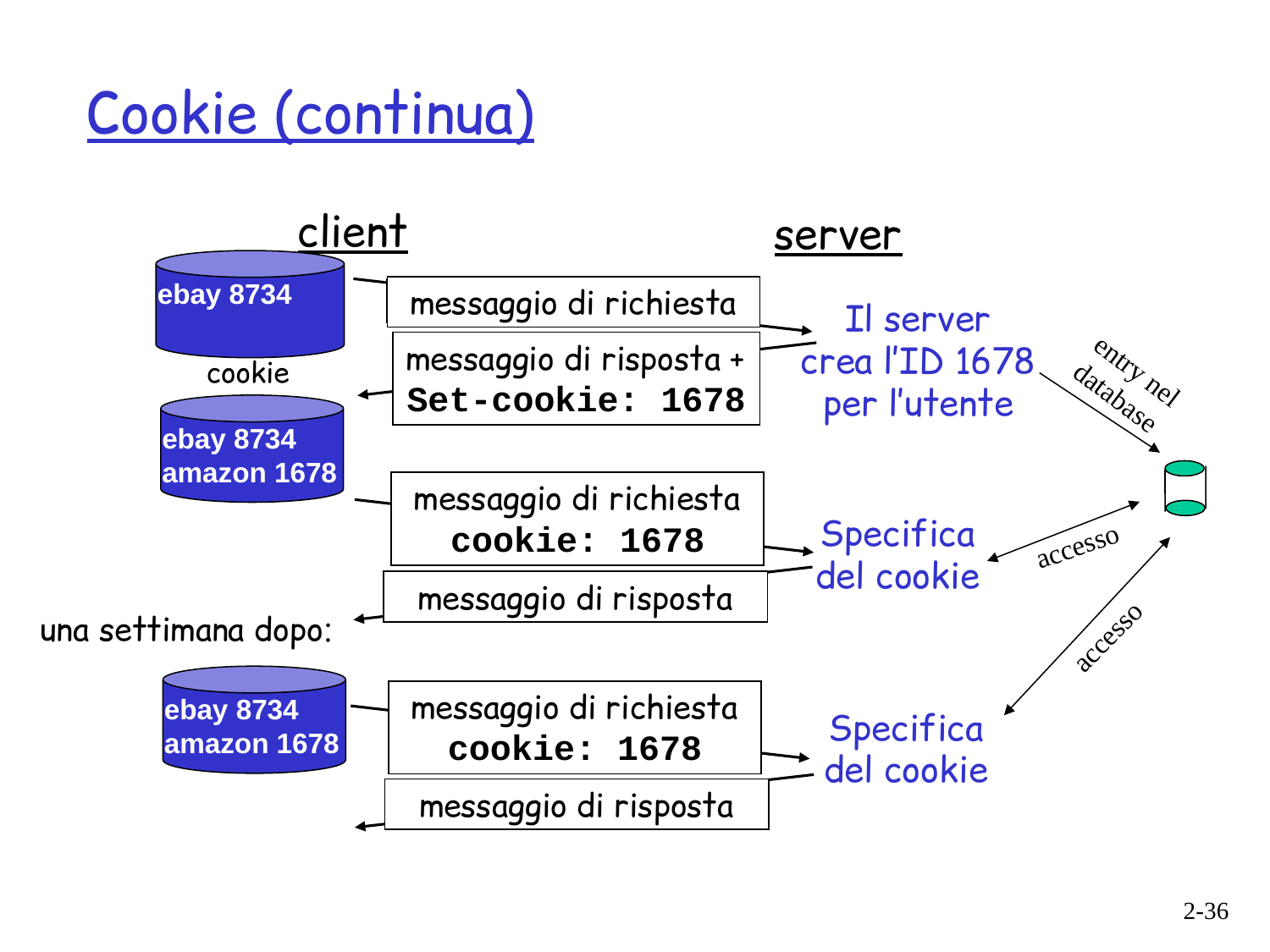

# Cookie (continua)
client
server

ebay 8734
messaggio di richiesta

Il server
crea l’ID 1678
per l’utente
messaggio di risposta +
Set-cookie: 1678

entry nel
database
cookie

ebay 8734
amazon 1678

messaggio di richiesta
cookie: 1678

Specifica
del cookie
accesso

messaggio di risposta

una settimana dopo:
accesso

ebay 8734
amazon 1678
messaggio di richiesta
cookie: 1678

Specifica
del cookie

messaggio di risposta

2-36